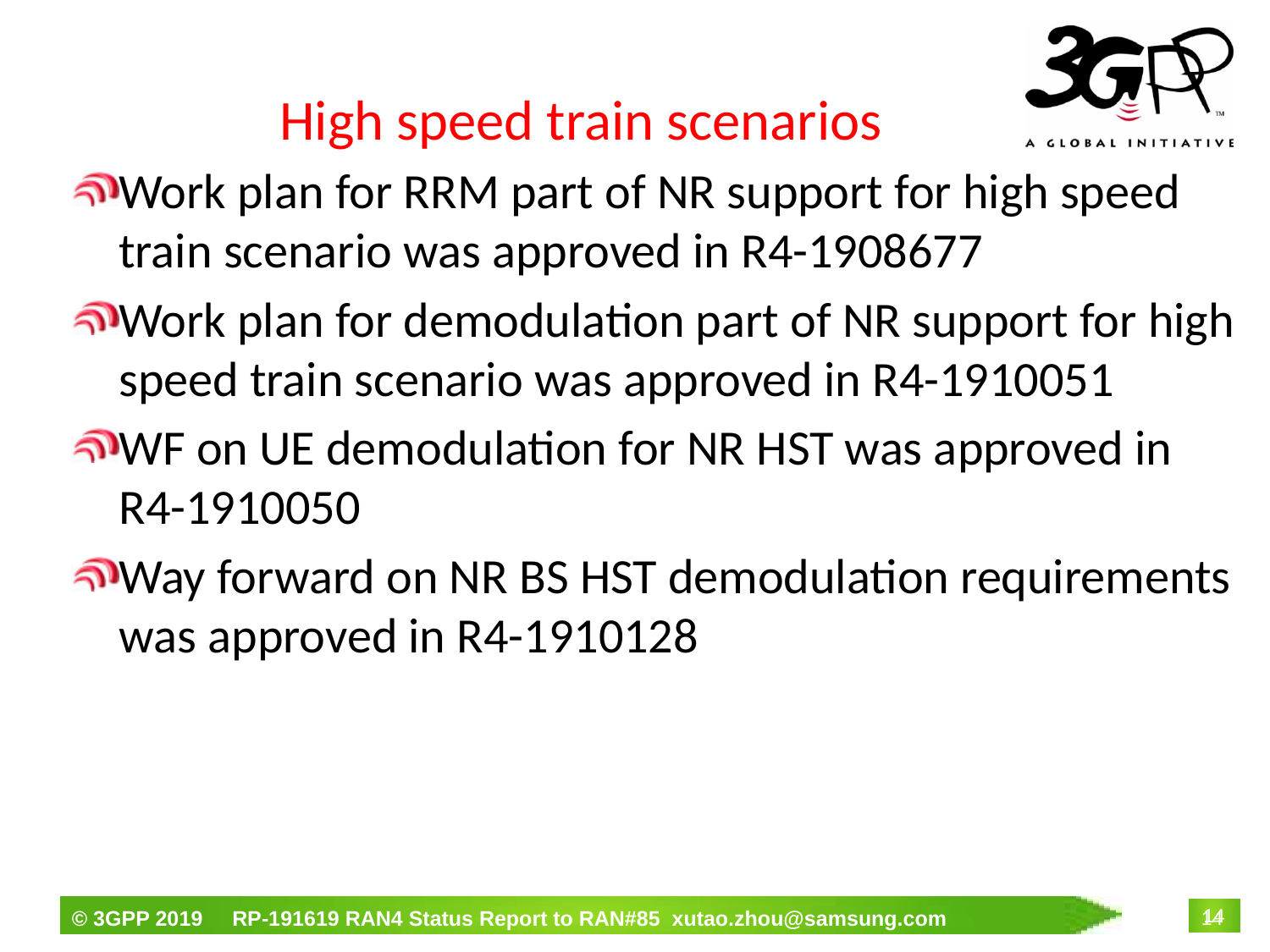

# High speed train scenarios
Work plan for RRM part of NR support for high speed train scenario was approved in R4-1908677
Work plan for demodulation part of NR support for high speed train scenario was approved in R4-1910051
WF on UE demodulation for NR HST was approved in R4-1910050
Way forward on NR BS HST demodulation requirements was approved in R4-1910128

14